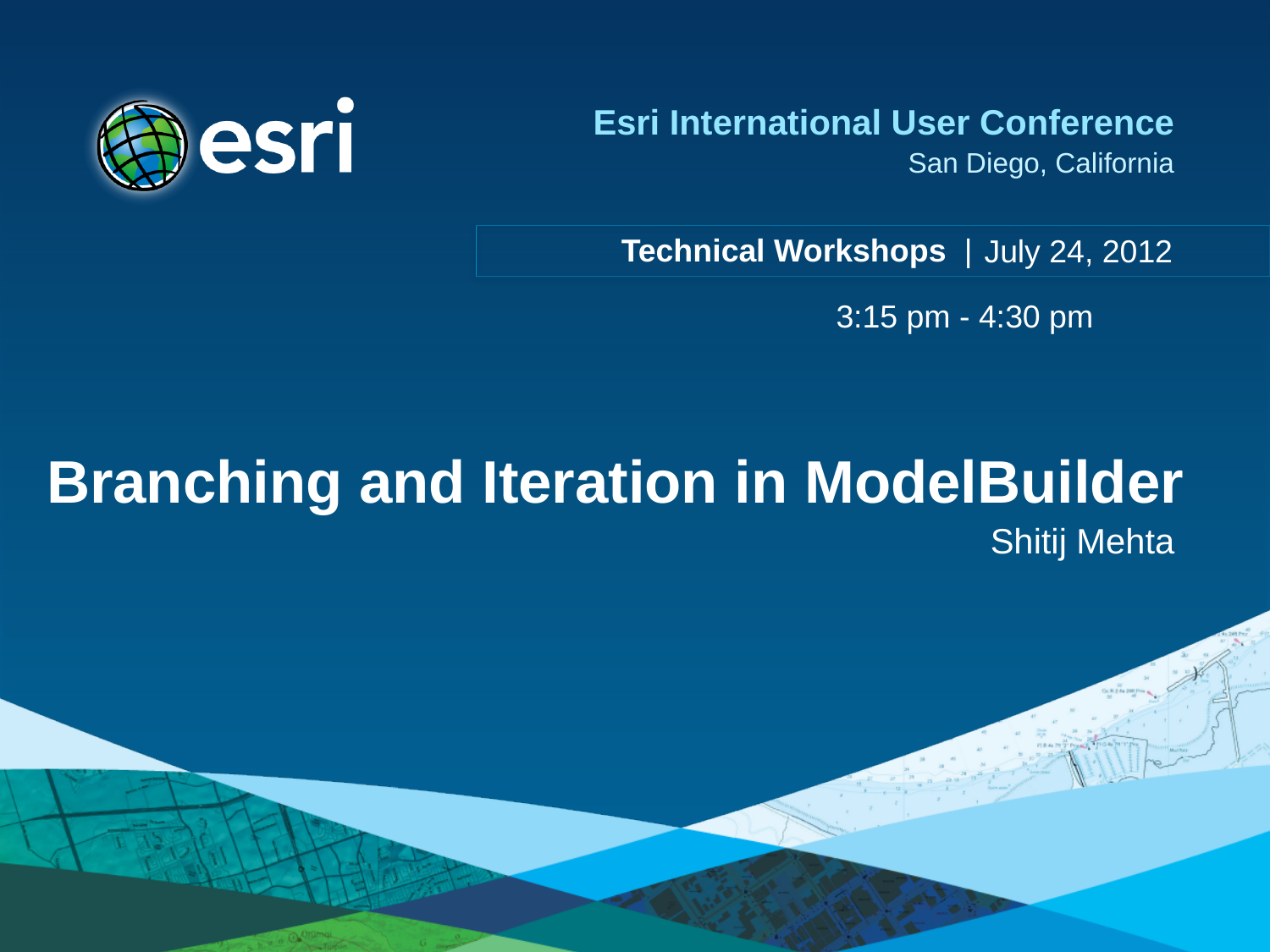

July 24, 2012
3:15 pm - 4:30 pm
# Branching and Iteration in ModelBuilder
Shitij Mehta